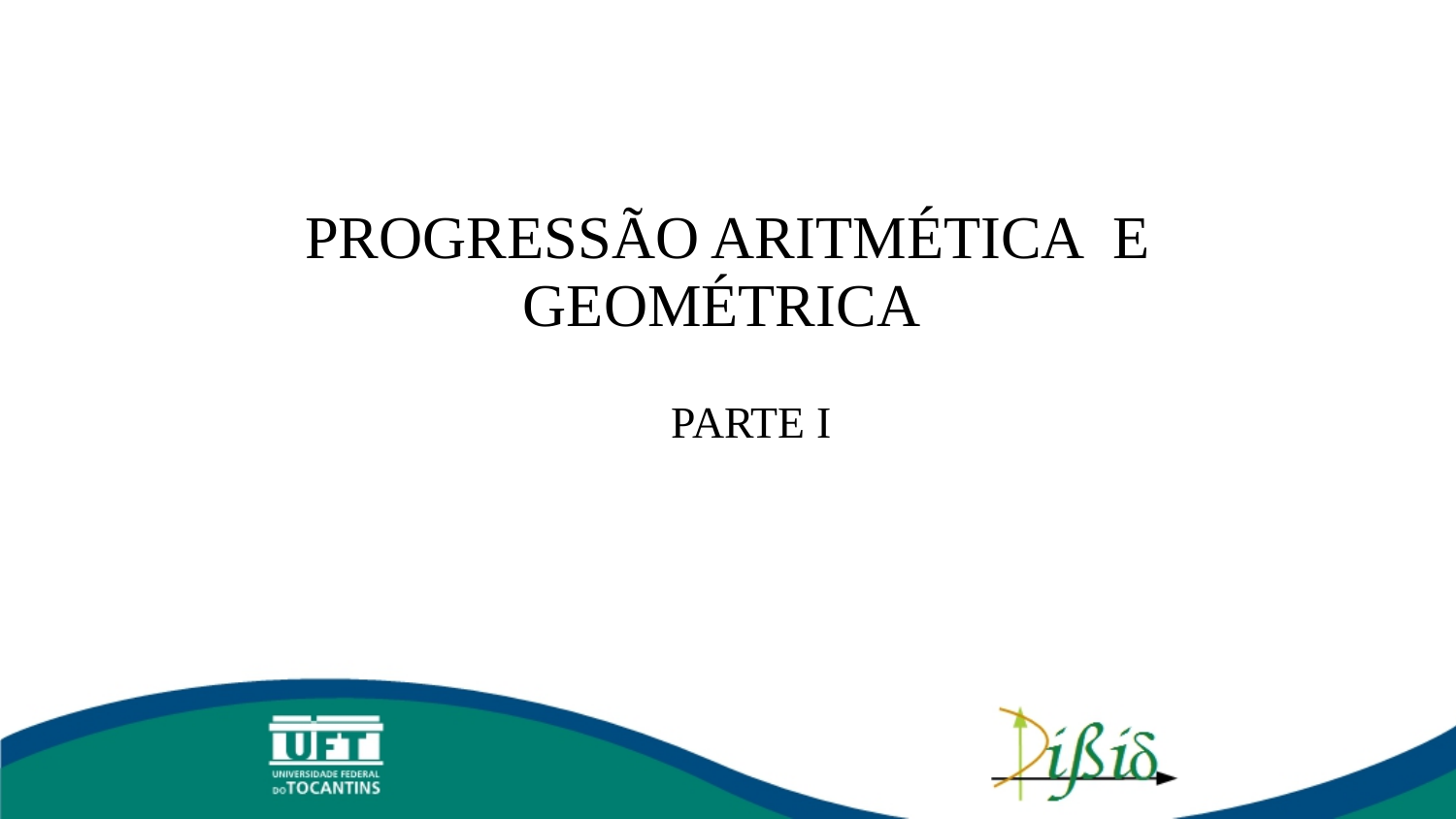

# PROGRESSÃO ARITMÉTICA  E GEOMÉTRICA
	PARTE I